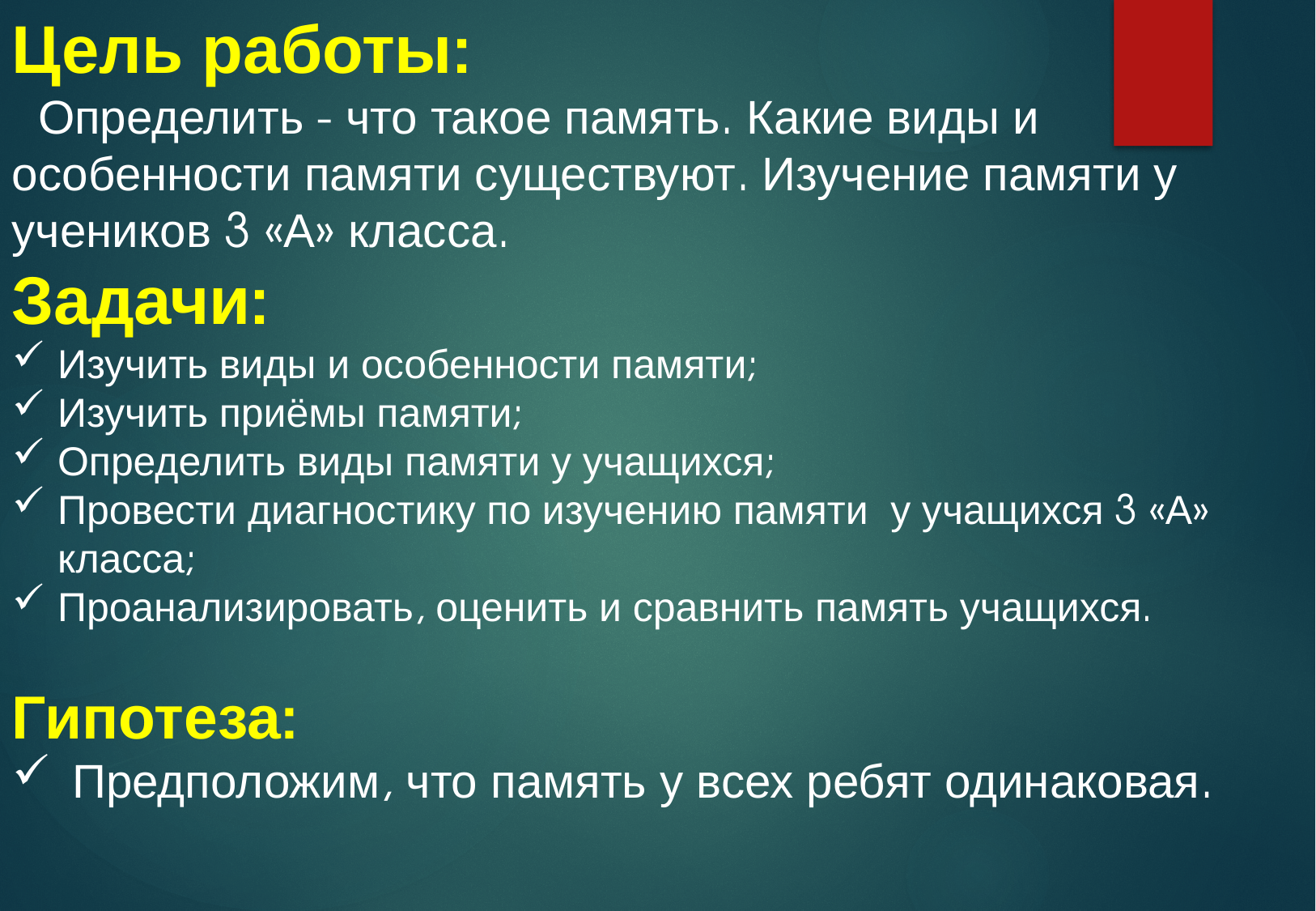

Цель работы:
  Определить - что такое память. Какие виды и особенности памяти существуют. Изучение памяти у учеников 3 «А» класса.
Задачи:
Изучить виды и особенности памяти;
Изучить приёмы памяти;
Определить виды памяти у учащихся;
Провести диагностику по изучению памяти  у учащихся 3 «А» класса;
Проанализировать, оценить и сравнить память учащихся.

Гипотеза:
Предположим, что память у всех ребят одинаковая.